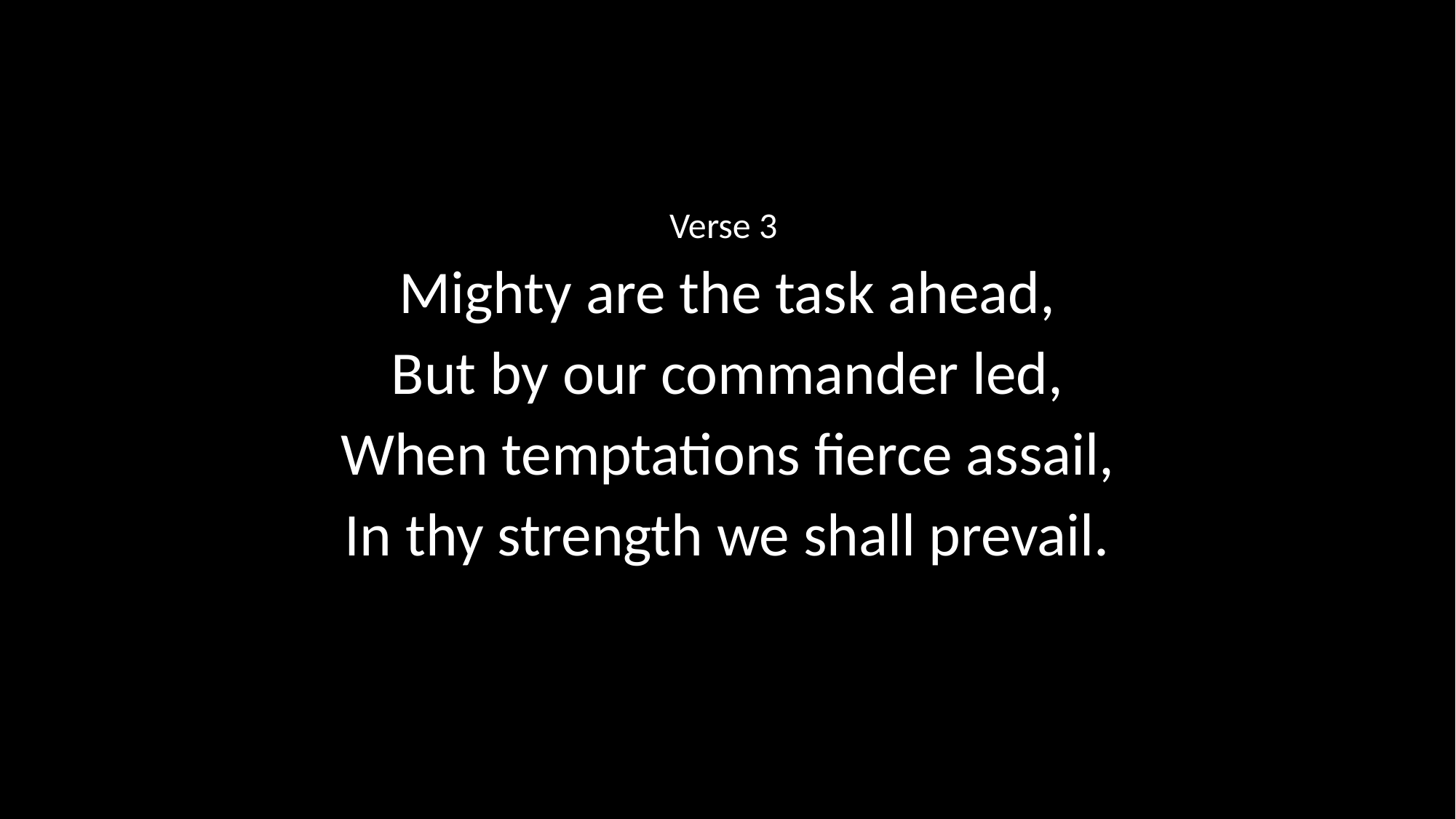

Verse 3
Mighty are the task ahead,
But by our commander led,
When temptations fierce assail,
In thy strength we shall prevail.